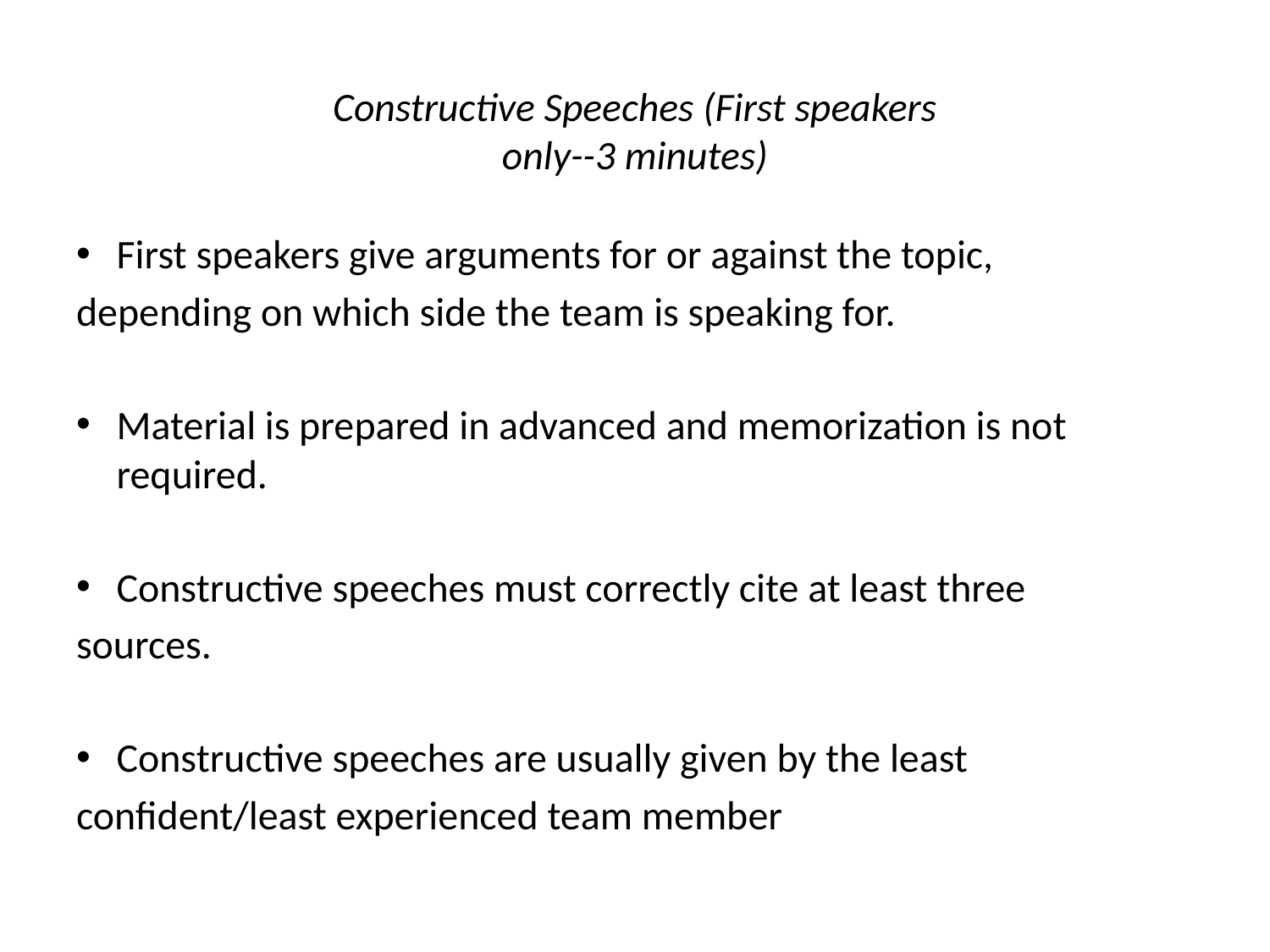

# Constructive Speeches (First speakers only--3 minutes)
First speakers give arguments for or against the topic,
depending on which side the team is speaking for.

Material is prepared in advanced and memorization is not required.

Constructive speeches must correctly cite at least three
sources.

Constructive speeches are usually given by the least
confident/least experienced team member